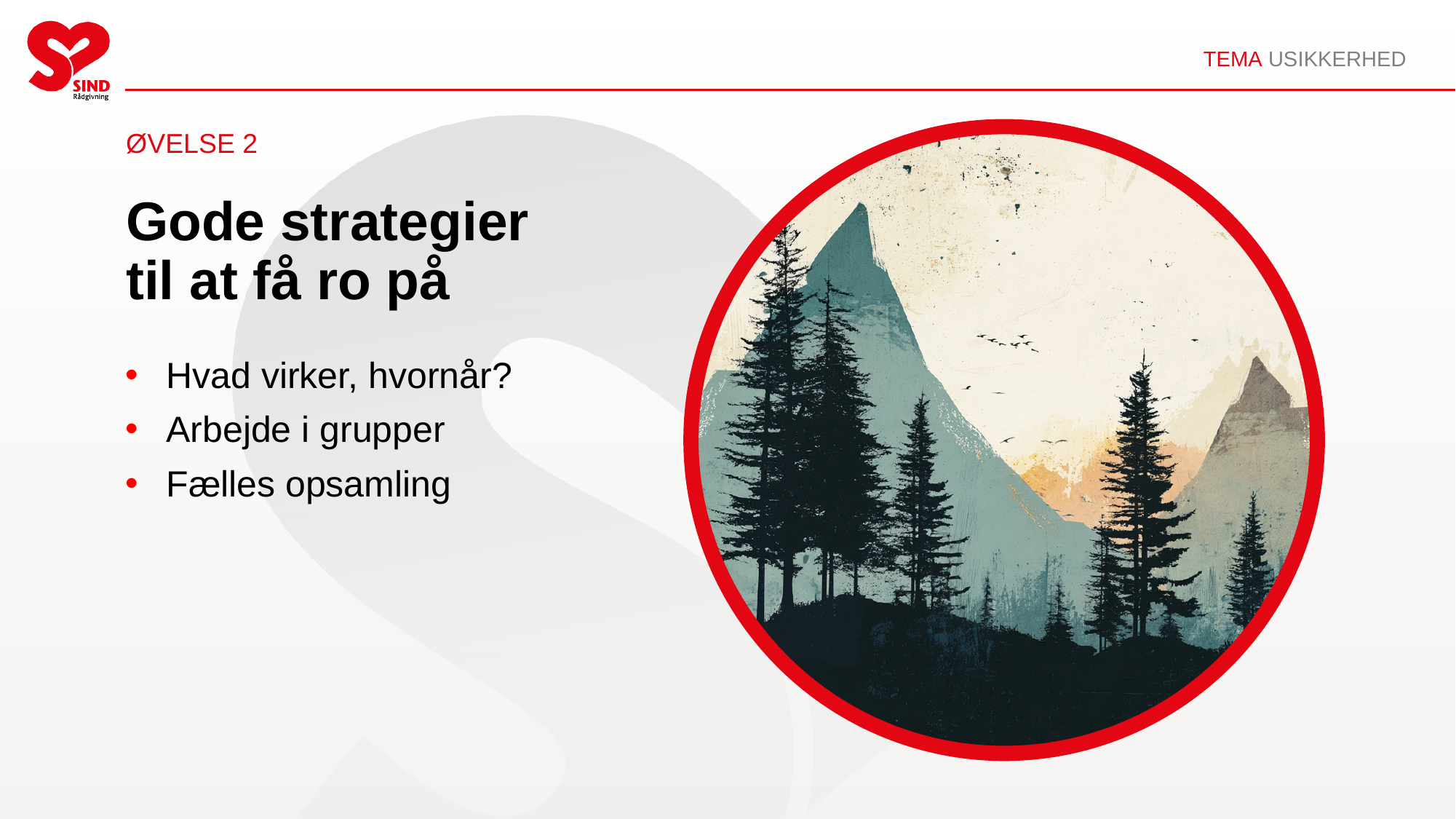

TEMA USIKKERHED

ØVELSE 2
# Gode strategier til at få ro på
Hvad virker, hvornår?
Arbejde i grupper
Fælles opsamling